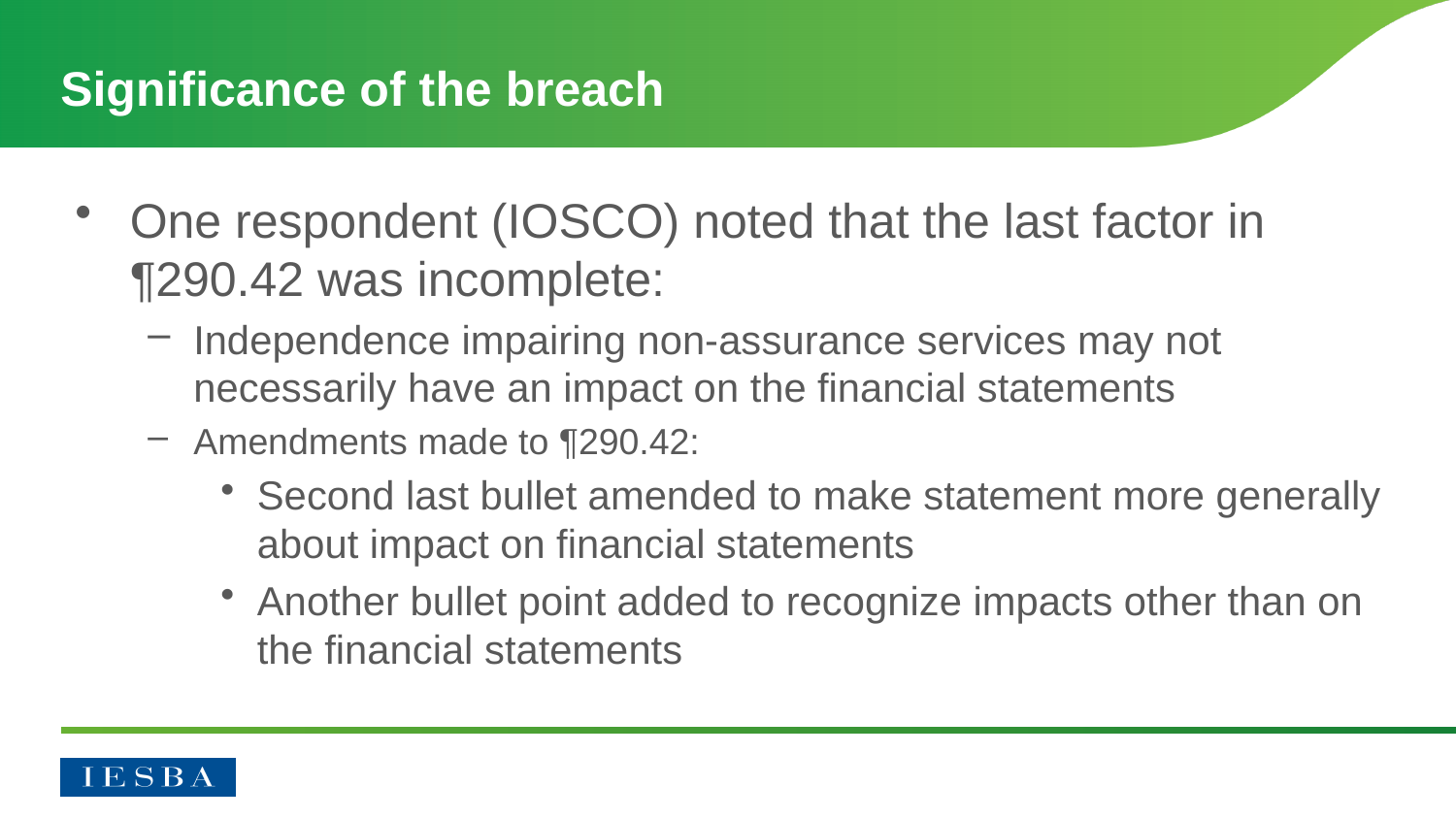

# Significance of the breach
One respondent (IOSCO) noted that the last factor in ¶290.42 was incomplete:
Independence impairing non-assurance services may not necessarily have an impact on the financial statements
Amendments made to ¶290.42:
Second last bullet amended to make statement more generally about impact on financial statements
Another bullet point added to recognize impacts other than on the financial statements